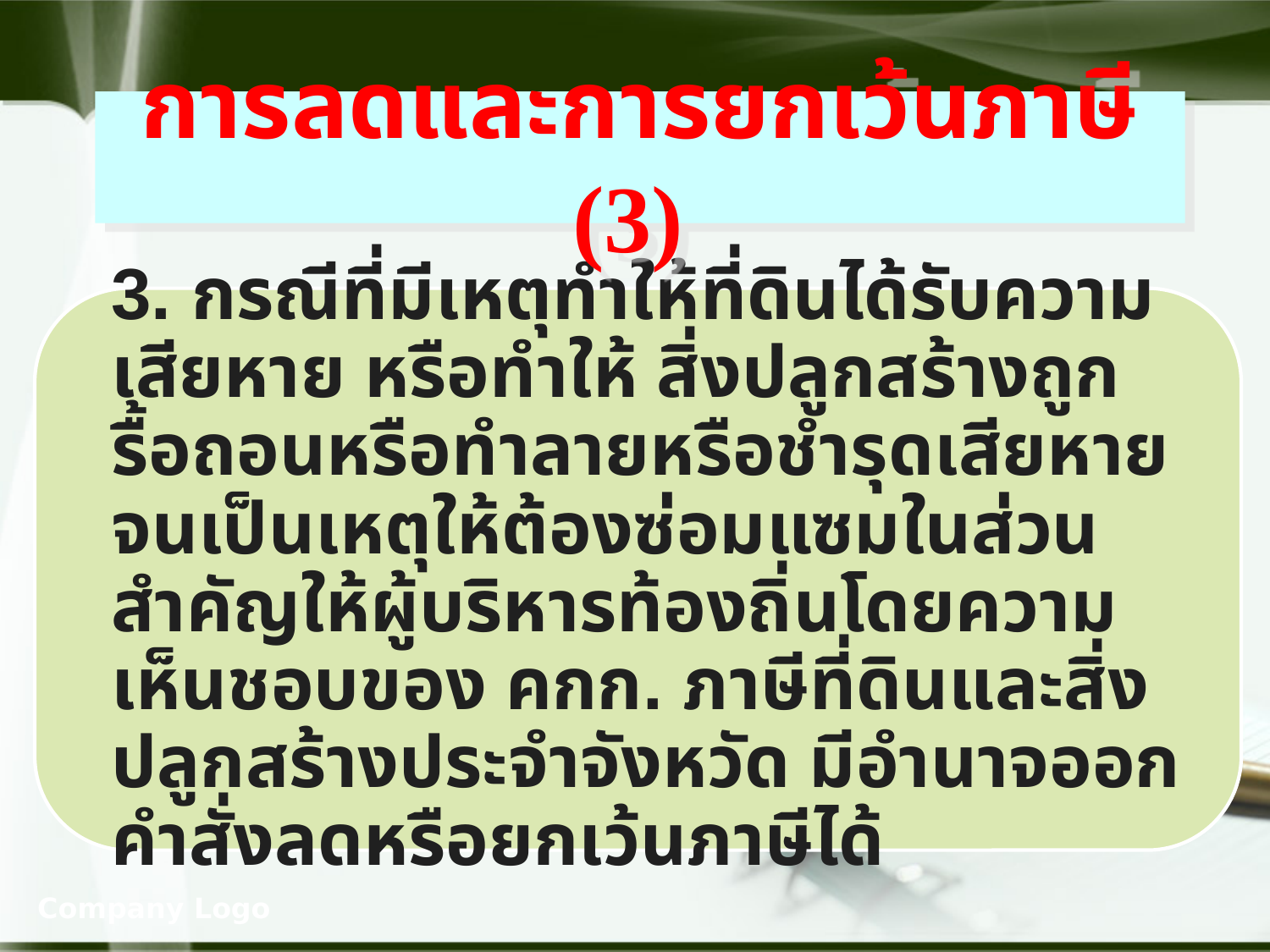

# การลดและการยกเว้นภาษี (3)
3. กรณีที่มีเหตุทำให้ที่ดินได้รับความเสียหาย หรือทำให้ สิ่งปลูกสร้างถูกรื้อถอนหรือทำลายหรือชำรุดเสียหายจนเป็นเหตุให้ต้องซ่อมแซมในส่วนสำคัญให้ผู้บริหารท้องถิ่นโดยความเห็นชอบของ คกก. ภาษีที่ดินและสิ่งปลูกสร้างประจำจังหวัด มีอำนาจออกคำสั่งลดหรือยกเว้นภาษีได้
Company Logo